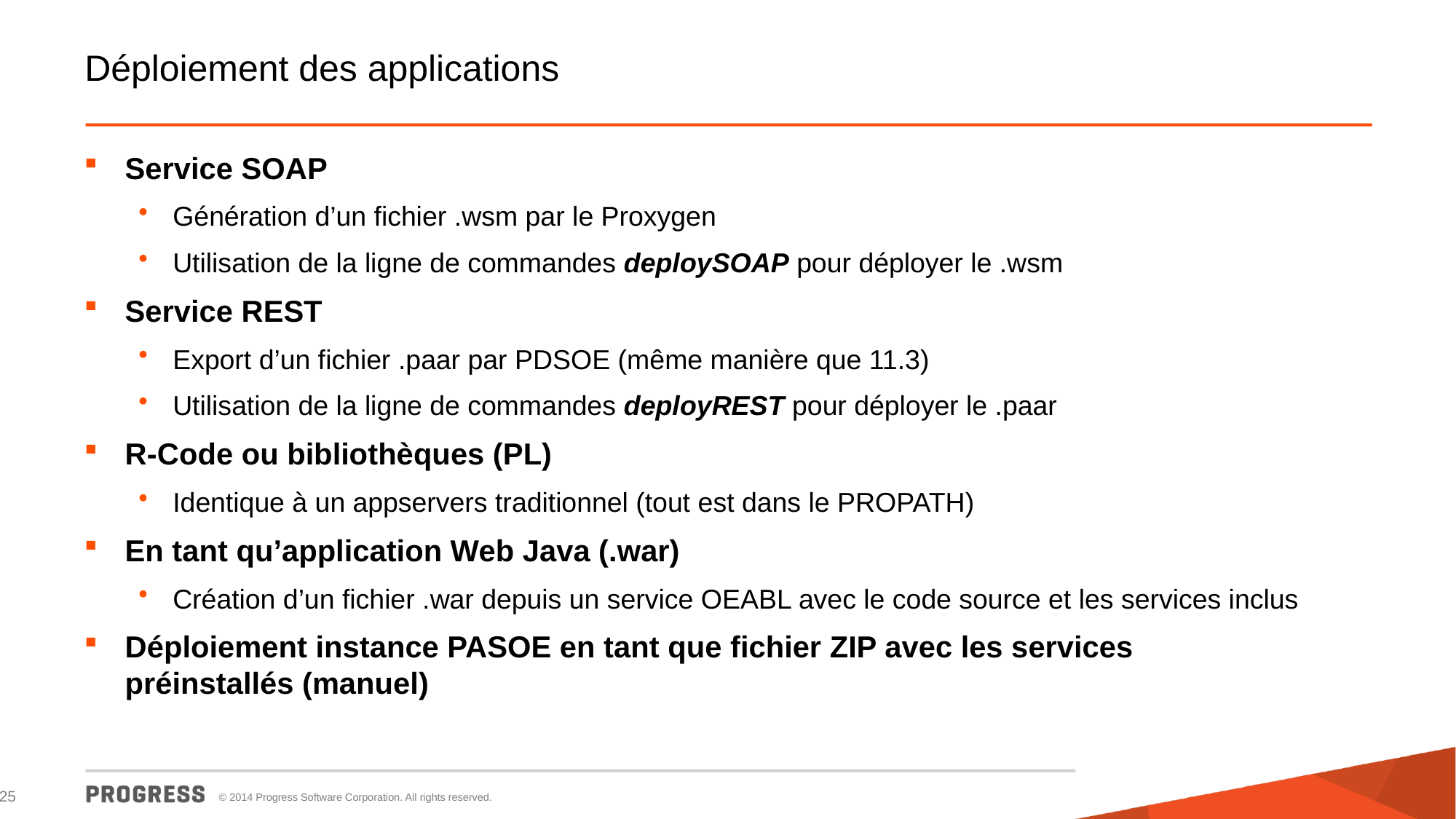

# Déploiement des applications
Service SOAP
Génération d’un fichier .wsm par le Proxygen
Utilisation de la ligne de commandes deploySOAP pour déployer le .wsm
Service REST
Export d’un fichier .paar par PDSOE (même manière que 11.3)
Utilisation de la ligne de commandes deployREST pour déployer le .paar
R-Code ou bibliothèques (PL)
Identique à un appservers traditionnel (tout est dans le PROPATH)
En tant qu’application Web Java (.war)
Création d’un fichier .war depuis un service OEABL avec le code source et les services inclus
Déploiement instance PASOE en tant que fichier ZIP avec les services préinstallés (manuel)